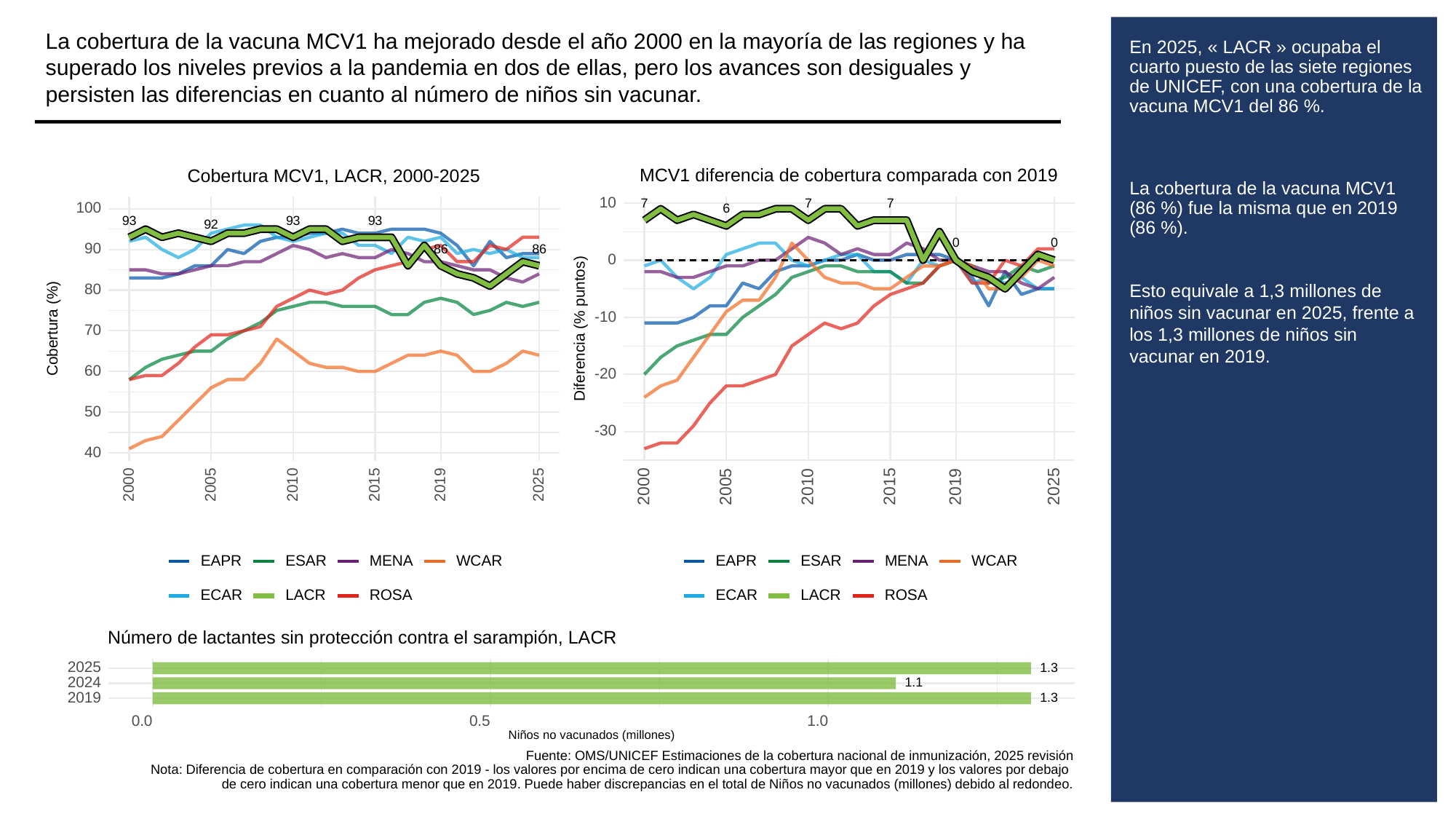

La cobertura de la vacuna MCV1 ha mejorado desde el año 2000 en la mayoría de las regiones y ha superado los niveles previos a la pandemia en dos de ellas, pero los avances son desiguales y persisten las diferencias en cuanto al número de niños sin vacunar.
# En 2025, « LACR » ocupaba el cuarto puesto de las siete regiones de UNICEF, con una cobertura de la vacuna MCV1 del 86 %.

La cobertura de la vacuna MCV1 (86 %) fue la misma que en 2019 (86 %).

Esto equivale a 1,3 millones de niños sin vacunar en 2025, frente a los 1,3 millones de niños sin vacunar en 2019.

MCV1 diferencia de cobertura comparada con 2019
Cobertura MCV1, LACR, 2000-2025

10
7
7
7

100
6

93
93
93
92

0
0

90
86
86

0

80

-10

Cobertura (%)
Diferencia (% puntos)
70

60
-20

50

-30

40

2000
2005
2010
2015
2019
2025
2000
2005
2010
2015
2019
2025
ESAR
WCAR
ESAR
WCAR
EAPR
MENA
EAPR
MENA

ROSA
ROSA
ECAR
LACR
ECAR
LACR

Número de lactantes sin protección contra el sarampión, LACR

2025
1.3

2024
1.1

2019
1.3

0.0
0.5
1.0
Niños no vacunados (millones)
Fuente: OMS/UNICEF Estimaciones de la cobertura nacional de inmunización, 2025 revisión
Nota: Diferencia de cobertura en comparación con 2019 - los valores por encima de cero indican una cobertura mayor que en 2019 y los valores por debajo
de cero indican una cobertura menor que en 2019. Puede haber discrepancias en el total de Niños no vacunados (millones) debido al redondeo.